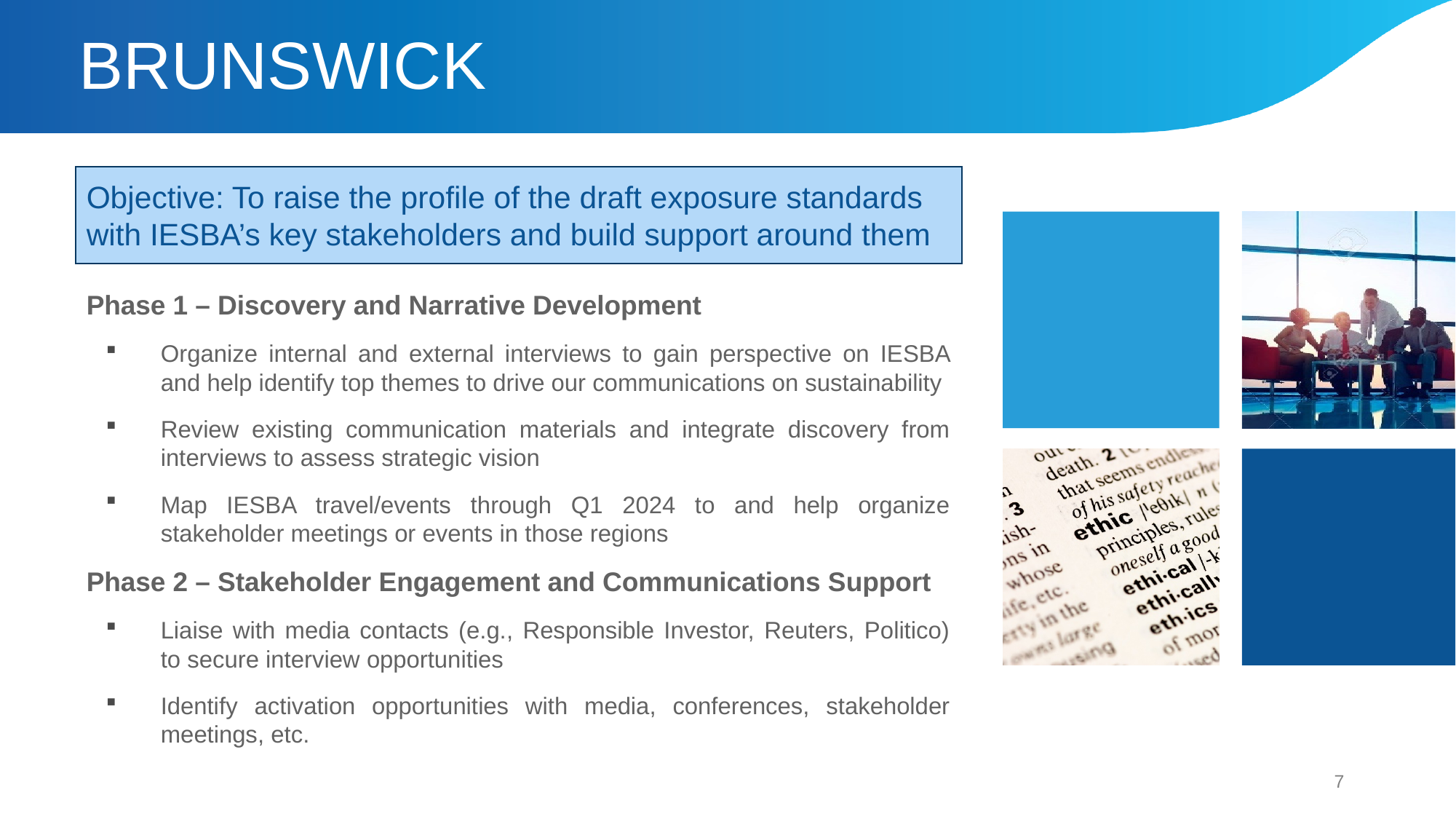

# BRUNSWICK
Objective: To raise the profile of the draft exposure standards with IESBA’s key stakeholders and build support around them
Phase 1 – Discovery and Narrative Development
Organize internal and external interviews to gain perspective on IESBA and help identify top themes to drive our communications on sustainability
Review existing communication materials and integrate discovery from interviews to assess strategic vision
Map IESBA travel/events through Q1 2024 to and help organize stakeholder meetings or events in those regions
Phase 2 – Stakeholder Engagement and Communications Support
Liaise with media contacts (e.g., Responsible Investor, Reuters, Politico) to secure interview opportunities
Identify activation opportunities with media, conferences, stakeholder meetings, etc.
7